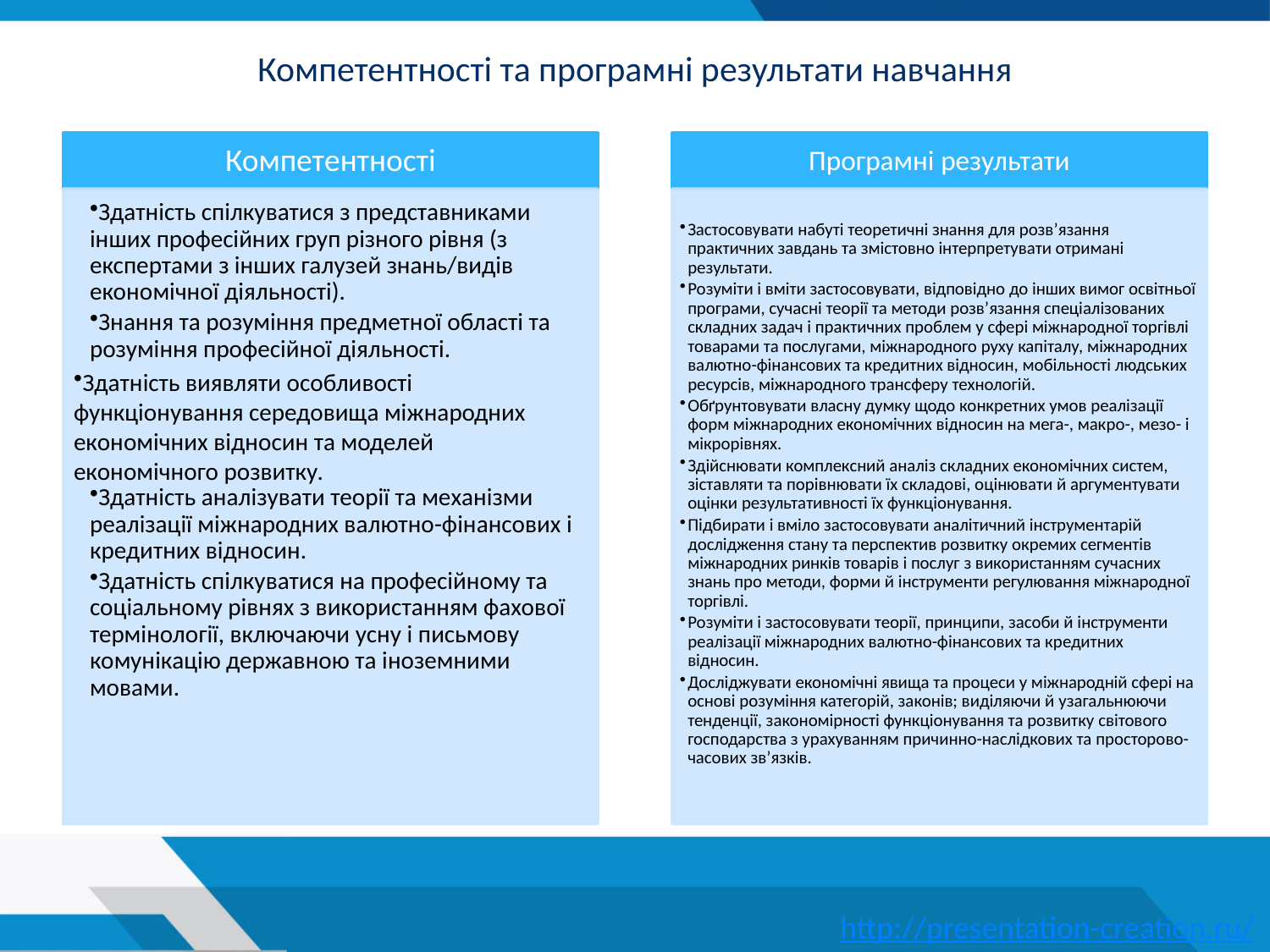

# Компетентності та програмні результати навчання
Компетентності
Здатність спілкуватися з представниками інших професійних груп різного рівня (з експертами з інших галузей знань/видів економічної діяльності).
Знання та розуміння предметної області та розуміння професійної діяльності.
Здатність виявляти особливості функціонування середовища міжнародних економічних відносин та моделей економічного розвитку.
Здатність аналізувати теорії та механізми реалізації міжнародних валютно-фінансових і кредитних відносин.
Здатність спілкуватися на професійному та соціальному рівнях з використанням фахової термінології, включаючи усну і письмову комунікацію державною та іноземними мовами.
Програмні результати

Застосовувати набуті теоретичні знання для розв’язання практичних завдань та змістовно інтерпретувати отримані результати.
Розуміти і вміти застосовувати, відповідно до інших вимог освітньої програми, сучасні теорії та методи розв’язання спеціалізованих складних задач і практичних проблем у сфері міжнародної торгівлі товарами та послугами, міжнародного руху капіталу, міжнародних валютно-фінансових та кредитних відносин, мобільності людських ресурсів, міжнародного трансферу технологій.
Обґрунтовувати власну думку щодо конкретних умов реалізації форм міжнародних економічних відносин на мега-, макро-, мезо- і мікрорівнях.
Здійснювати комплексний аналіз складних економічних систем, зіставляти та порівнювати їх складові, оцінювати й аргументувати оцінки результативності їх функціонування.
Підбирати і вміло застосовувати аналітичний інструментарій дослідження стану та перспектив розвитку окремих сегментів міжнародних ринків товарів і послуг з використанням сучасних знань про методи, форми й інструменти регулювання міжнародної торгівлі.
Розуміти і застосовувати теорії, принципи, засоби й інструменти реалізації міжнародних валютно-фінансових та кредитних відносин.
Досліджувати економічні явища та процеси у міжнародній сфері на основі розуміння категорій, законів; виділяючи й узагальнюючи тенденції, закономірності функціонування та розвитку світового господарства з урахуванням причинно-наслідкових та просторово-часових зв’язків.